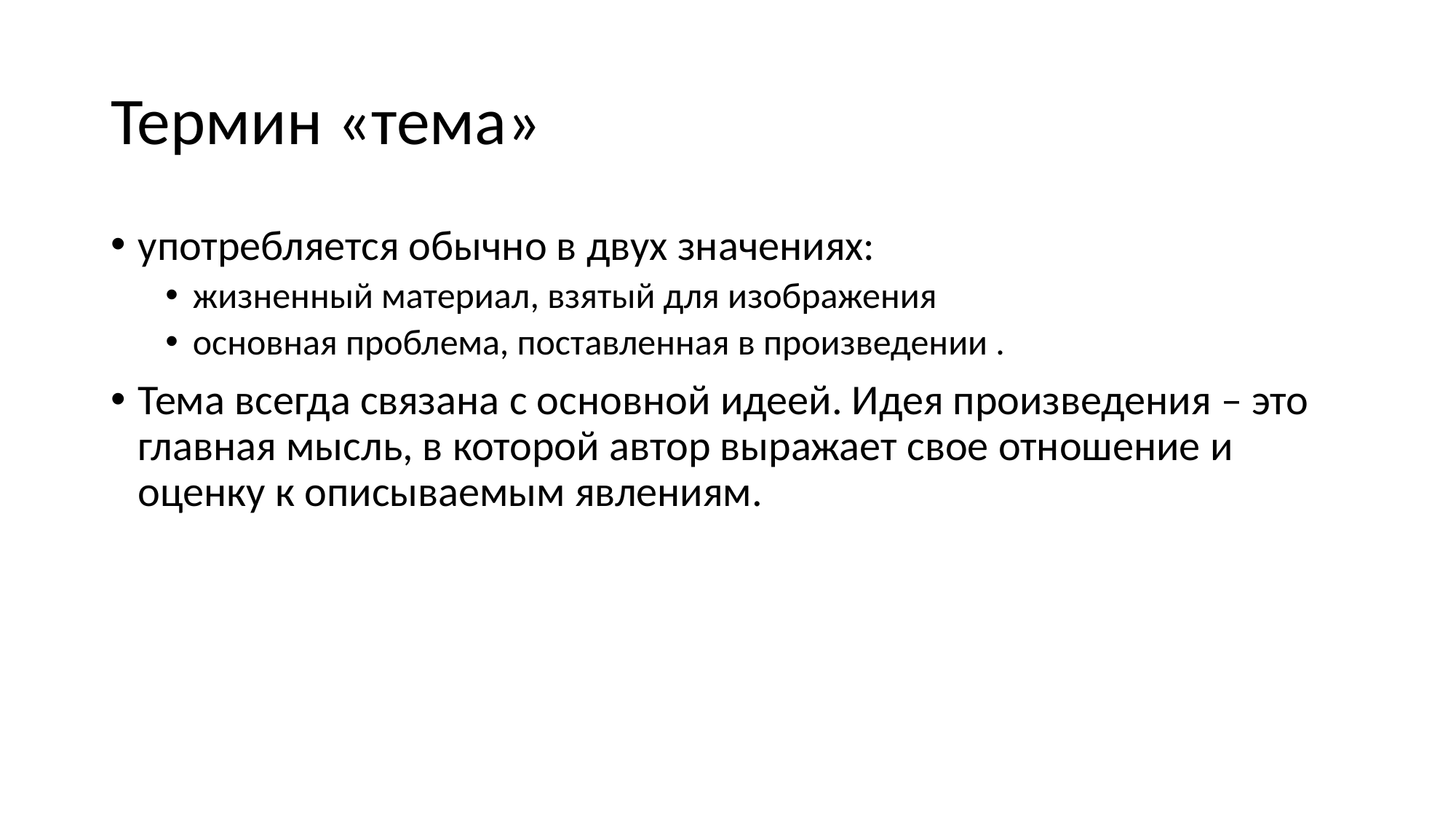

# Термин «тема»
употребляется обычно в двух значениях:
жизненный материал, взятый для изображения
основная проблема, поставленная в произведении .
Тема всегда связана с основной идеей. Идея произведения – это главная мысль, в которой автор выражает свое отношение и оценку к описываемым явлениям.